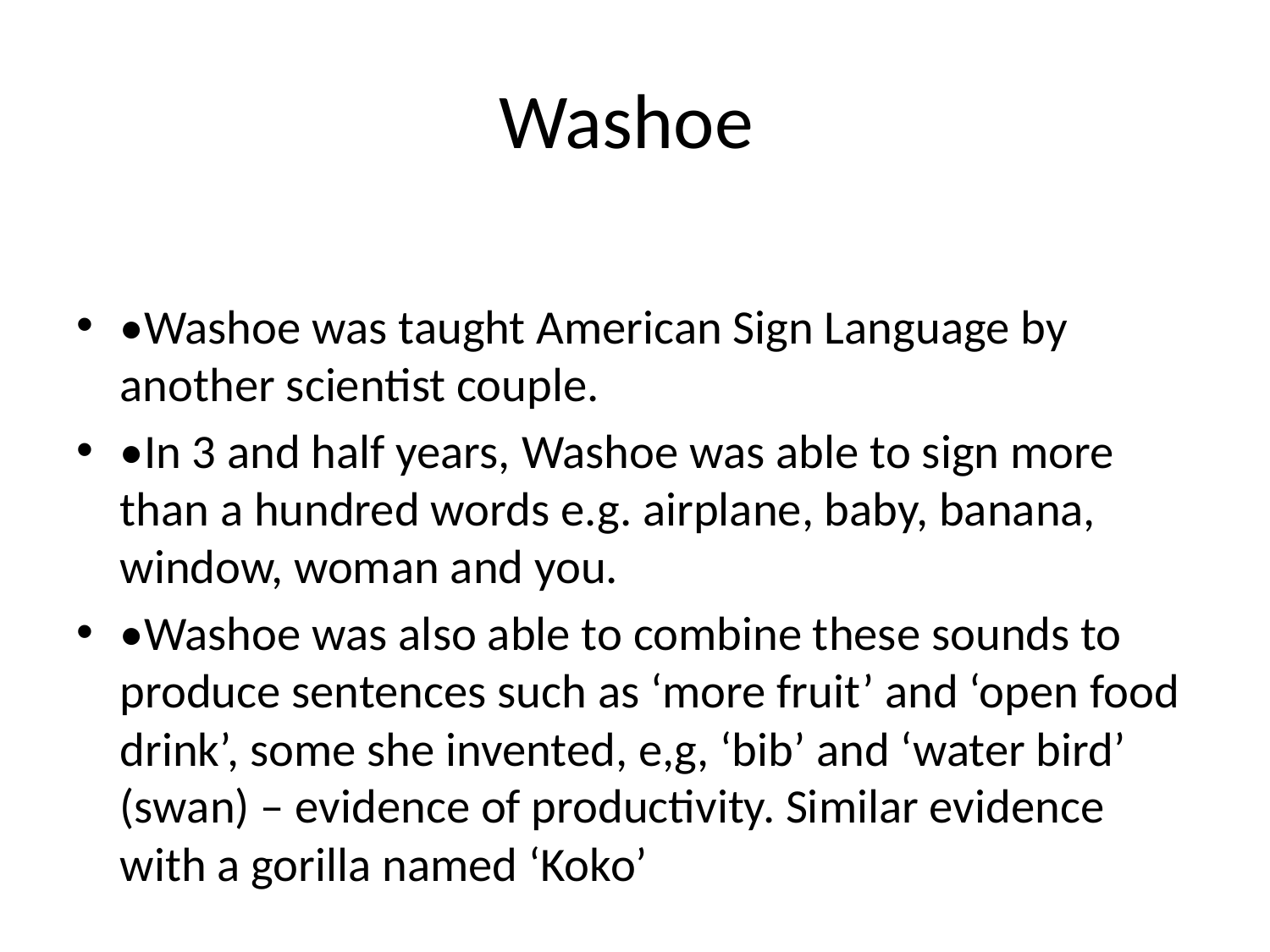

# Washoe

•Washoe was taught American Sign Language by another scientist couple.
•In 3 and half years, Washoe was able to sign more than a hundred words e.g. airplane, baby, banana, window, woman and you.
•Washoe was also able to combine these sounds to produce sentences such as ‘more fruit’ and ‘open food drink’, some she invented, e,g, ‘bib’ and ‘water bird’ (swan) – evidence of productivity. Similar evidence with a gorilla named ‘Koko’